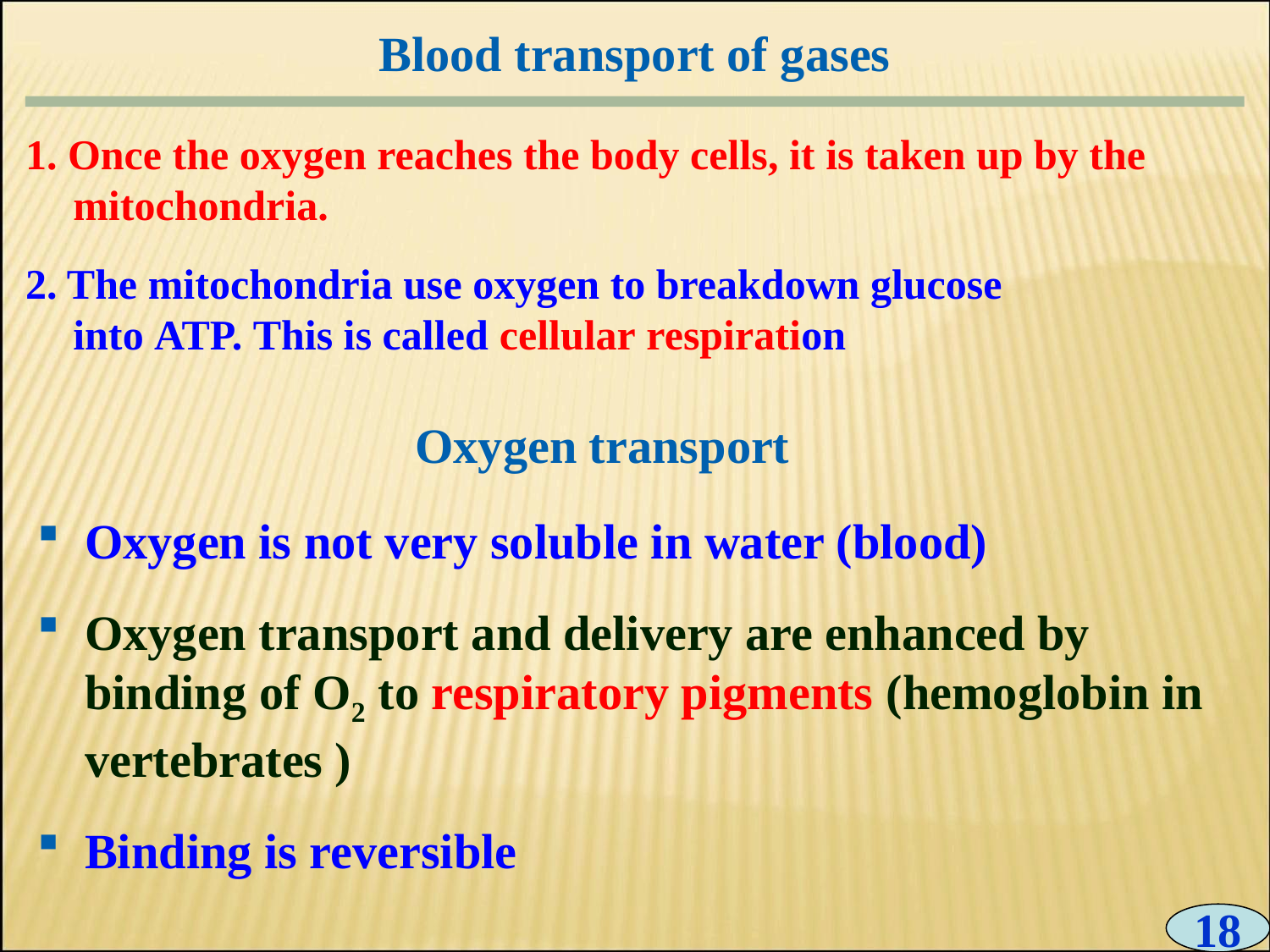

# Blood transport of gases

1. Once the oxygen reaches the body cells, it is taken up by the mitochondria.
2. The mitochondria use oxygen to breakdown glucose into ATP. This is called cellular respiration
Oxygen transport
Oxygen is not very soluble in water (blood)
Oxygen transport and delivery are enhanced by binding of O2 to respiratory pigments (hemoglobin in vertebrates )
Binding is reversible
18